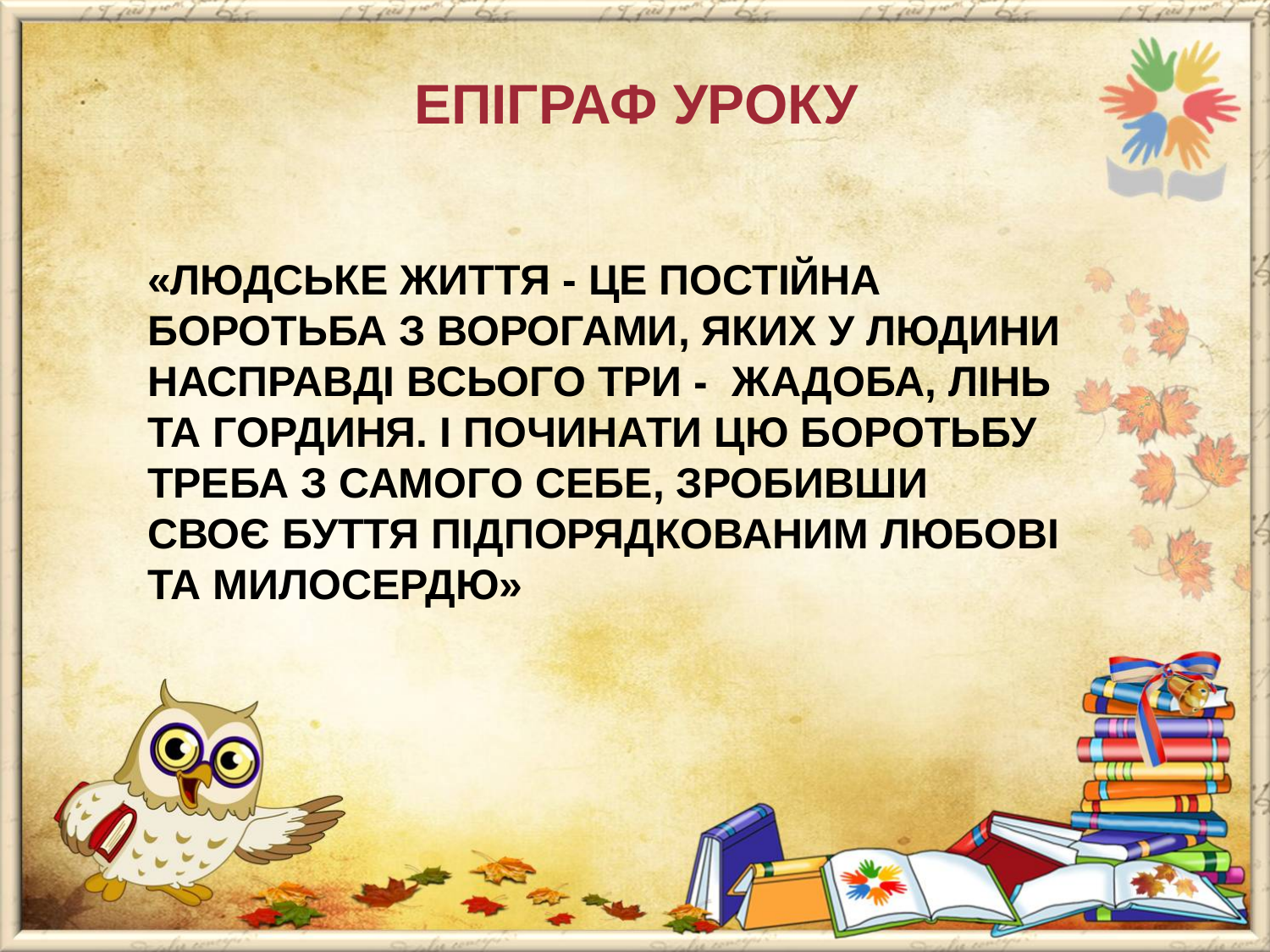

# Епіграф уроку
«Людське життя - це постійна боротьба з ворогами, яких у людини насправді всього три -  жадоба, лінь та гординя. І починати цю боротьбу треба з самого себе, зробивши своє буття підпорядкованим любові та милосердю»